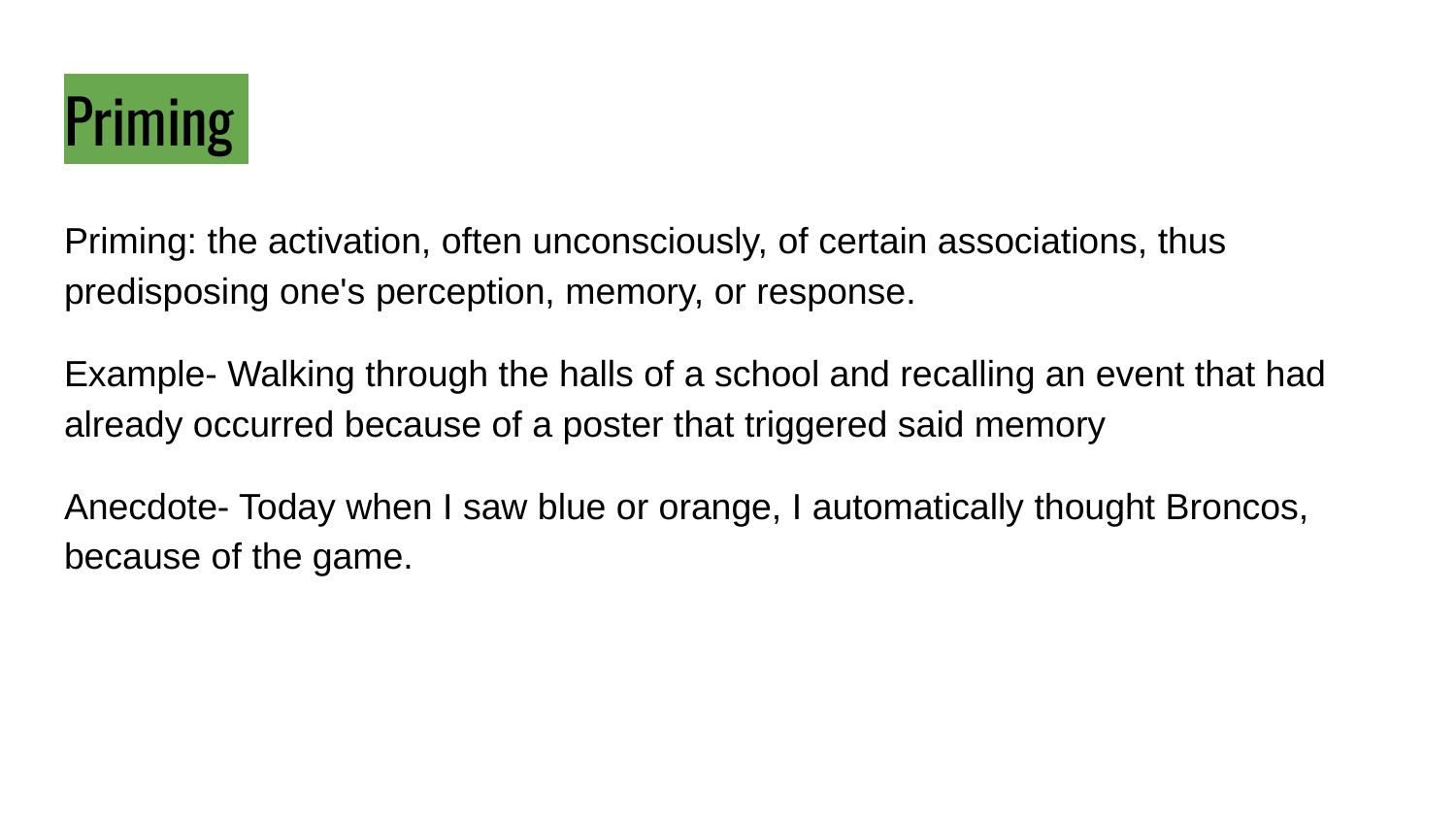

# Priming
Priming: the activation, often unconsciously, of certain associations, thus predisposing one's perception, memory, or response.
Example- Walking through the halls of a school and recalling an event that had already occurred because of a poster that triggered said memory
Anecdote- Today when I saw blue or orange, I automatically thought Broncos, because of the game.